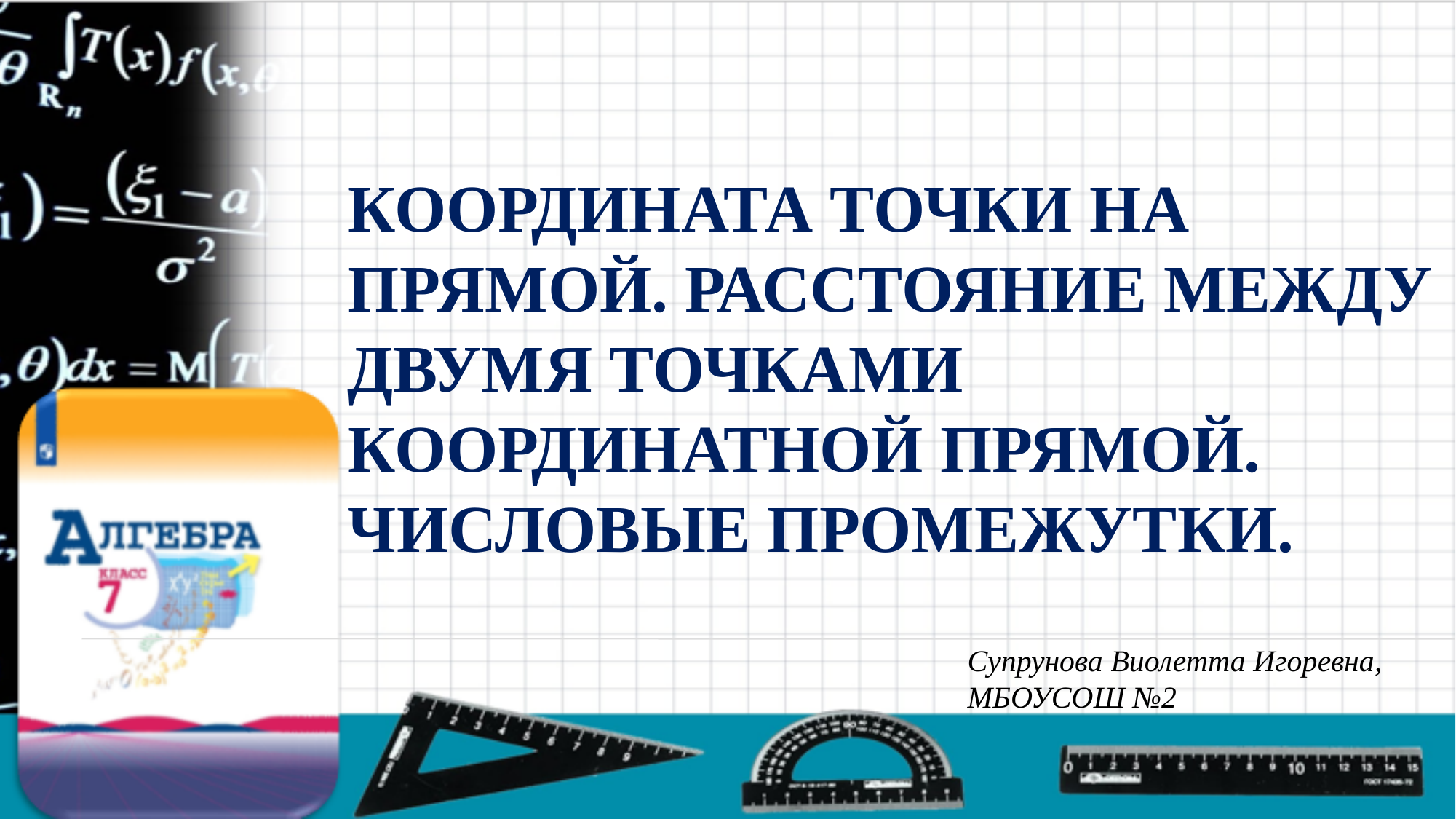

# Координата точки на прямой. Расстояние между двумя точками координатной прямой. Числовые промежутки.
Супрунова Виолетта Игоревна, МБОУСОШ №2